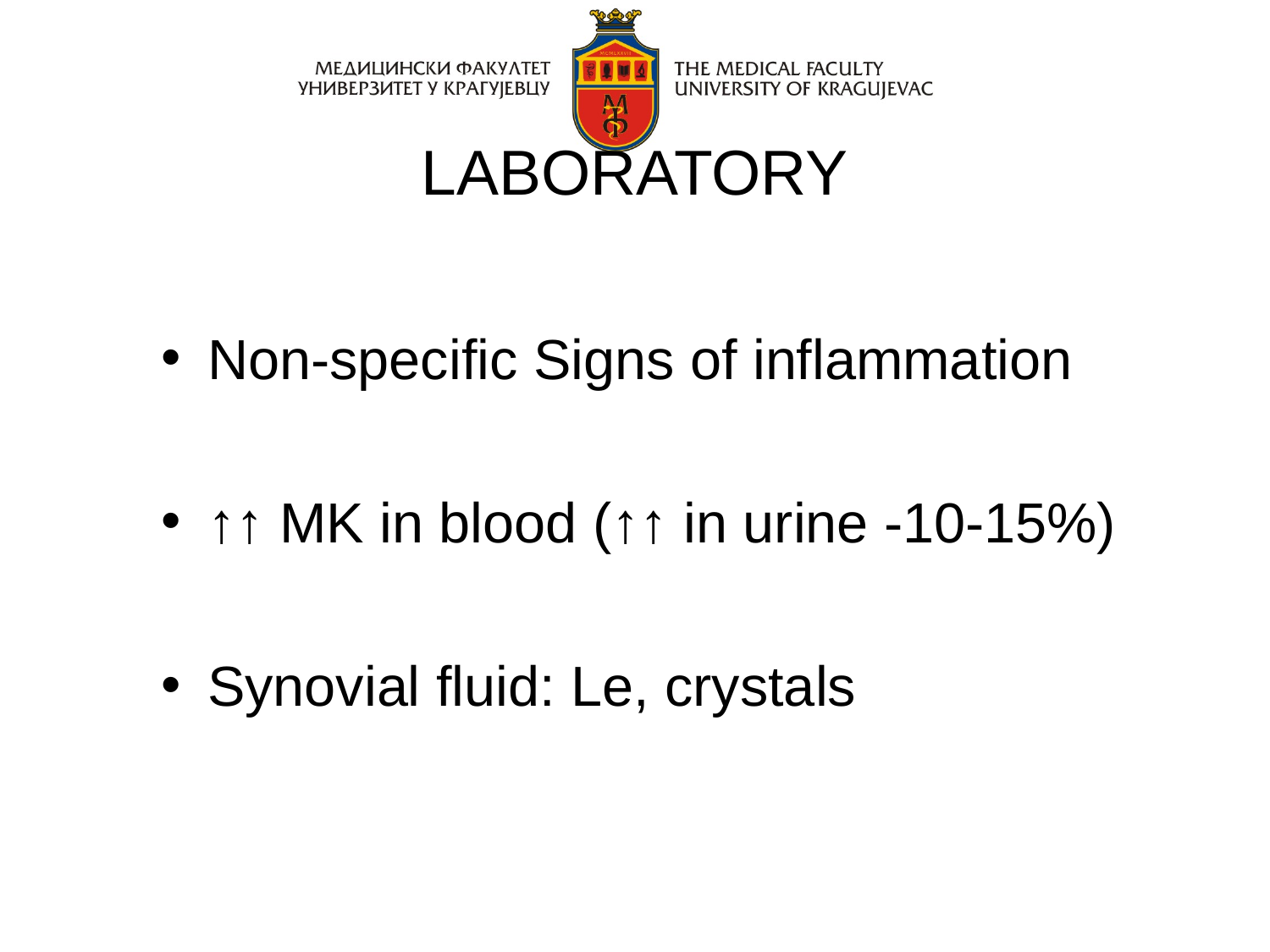

LABORATORY

Non-specific Signs of inflammation

↑↑ MK in blood (↑↑ in urine -10-15%)

Synovial fluid: Le, crystals